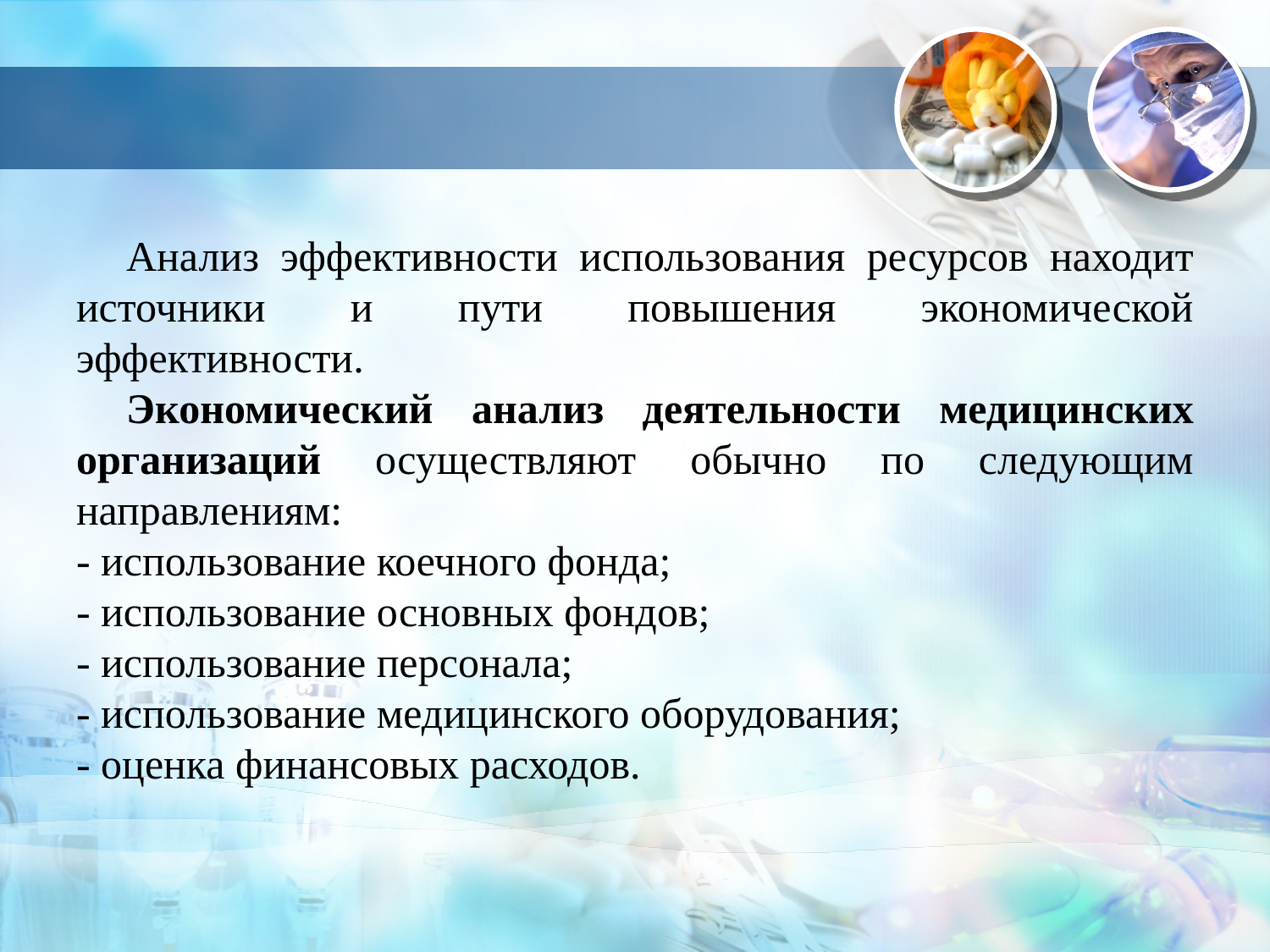

Анализ эффективности использования ресурсов находит источники и пути повышения экономической эффективности.
Экономический анализ деятельности медицинских организаций осуществляют обычно по следующим направлениям:
- использование коечного фонда;
- использование основных фондов;
- использование персонала;
- использование медицинского оборудования;
- оценка финансовых расходов.